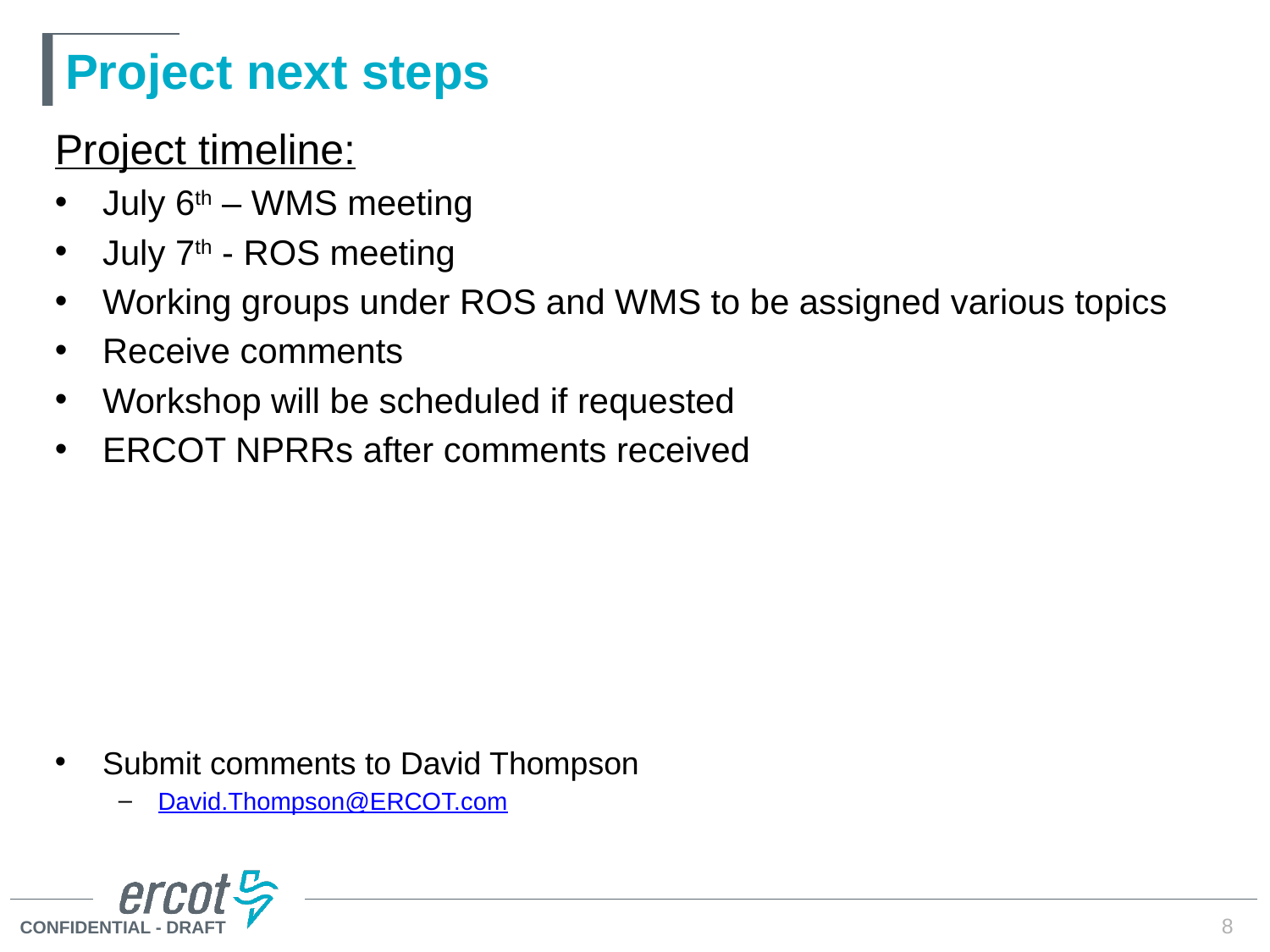

# Project next steps
Project timeline:
July 6th – WMS meeting
July 7th - ROS meeting
Working groups under ROS and WMS to be assigned various topics
Receive comments
Workshop will be scheduled if requested
ERCOT NPRRs after comments received

Submit comments to David Thompson
David.Thompson@ERCOT.com

8